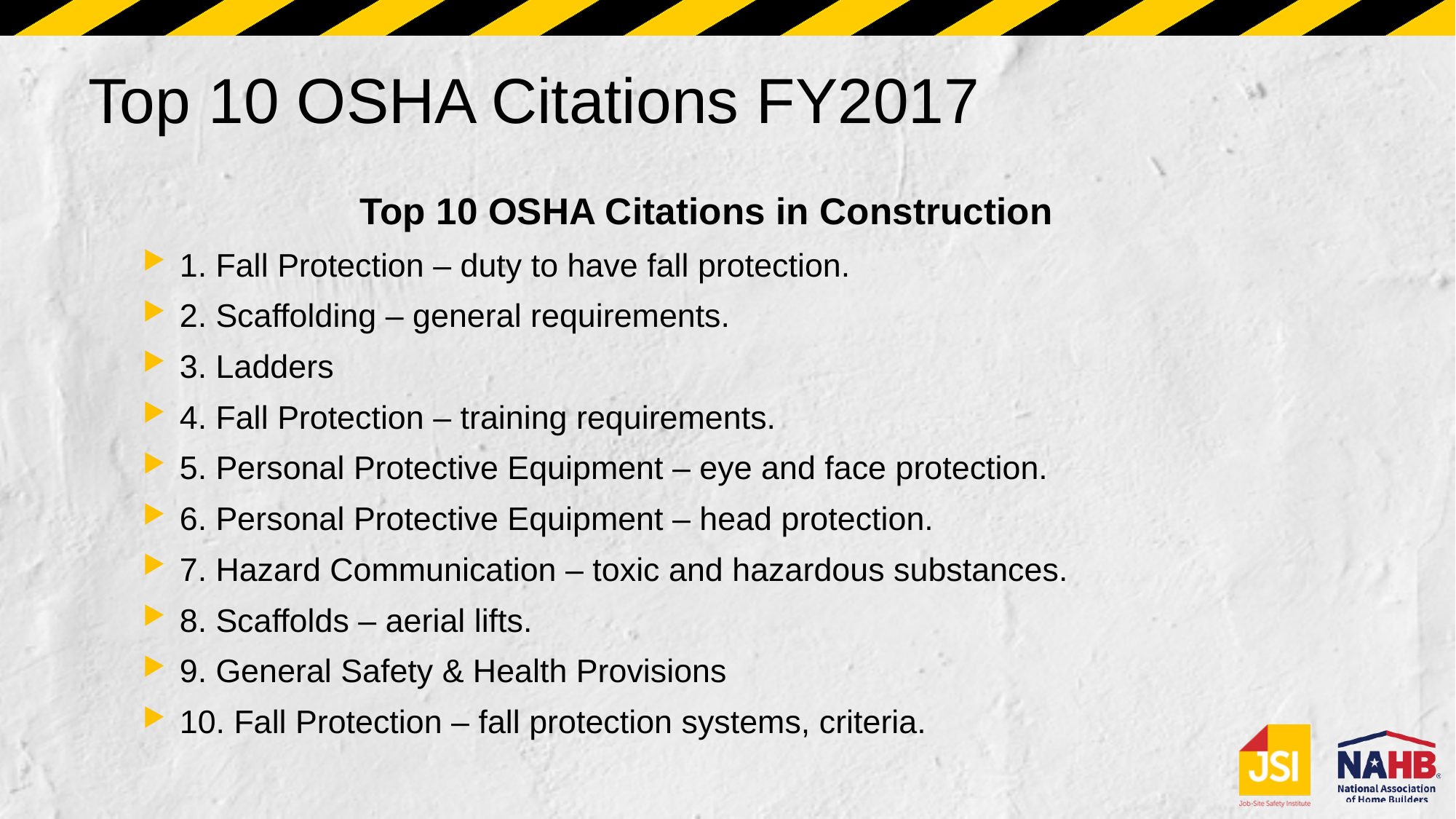

# Top 10 OSHA Citations FY2017
Top 10 OSHA Citations in Construction
1. Fall Protection – duty to have fall protection.
2. Scaffolding – general requirements.
3. Ladders
4. Fall Protection – training requirements.
5. Personal Protective Equipment – eye and face protection.
6. Personal Protective Equipment – head protection.
7. Hazard Communication – toxic and hazardous substances.
8. Scaffolds – aerial lifts.
9. General Safety & Health Provisions
10. Fall Protection – fall protection systems, criteria.